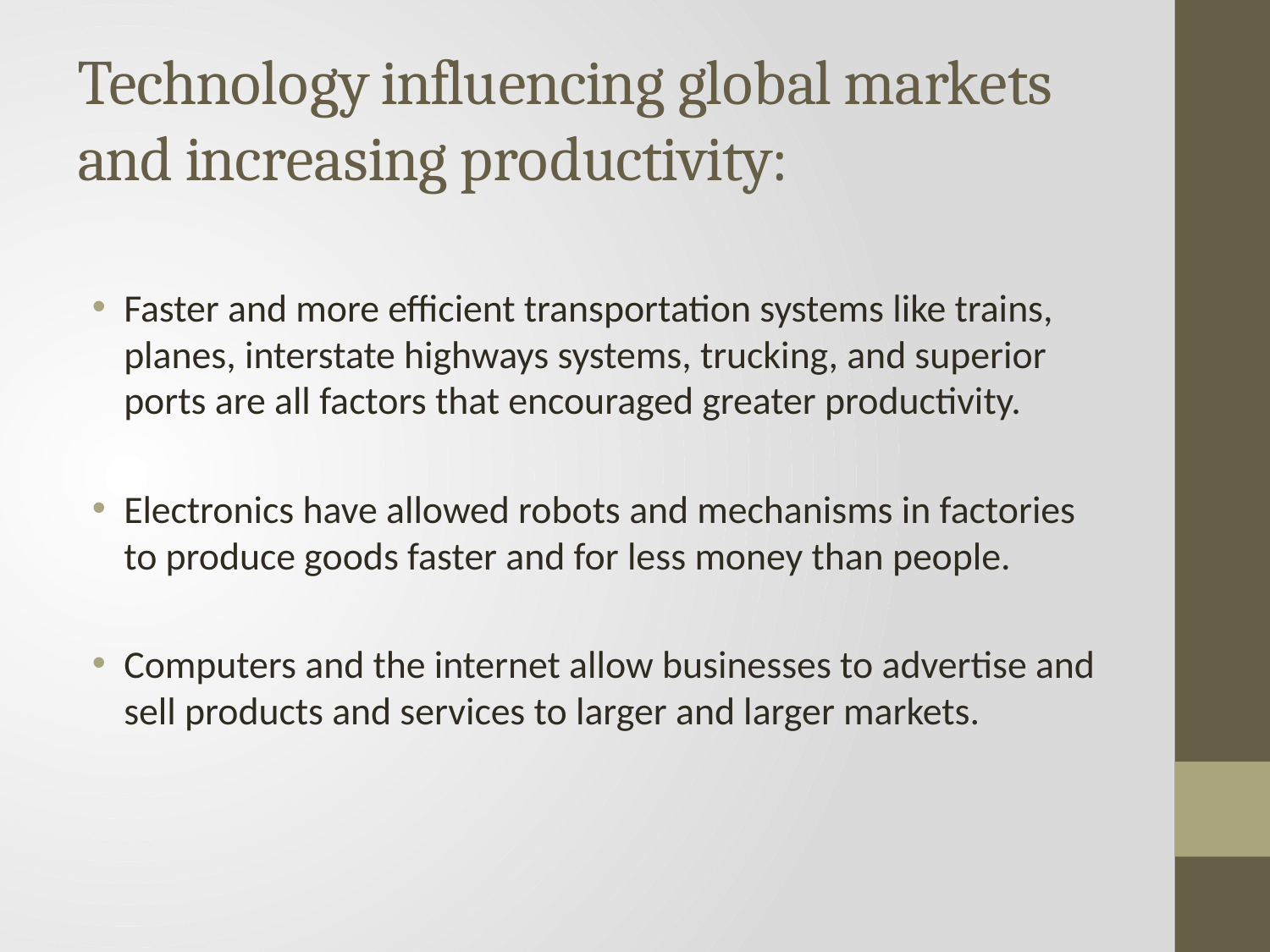

# Technology influencing global markets and increasing productivity:

Faster and more efficient transportation systems like trains, planes, interstate highways systems, trucking, and superior ports are all factors that encouraged greater productivity.

Electronics have allowed robots and mechanisms in factories to produce goods faster and for less money than people.

Computers and the internet allow businesses to advertise and sell products and services to larger and larger markets.